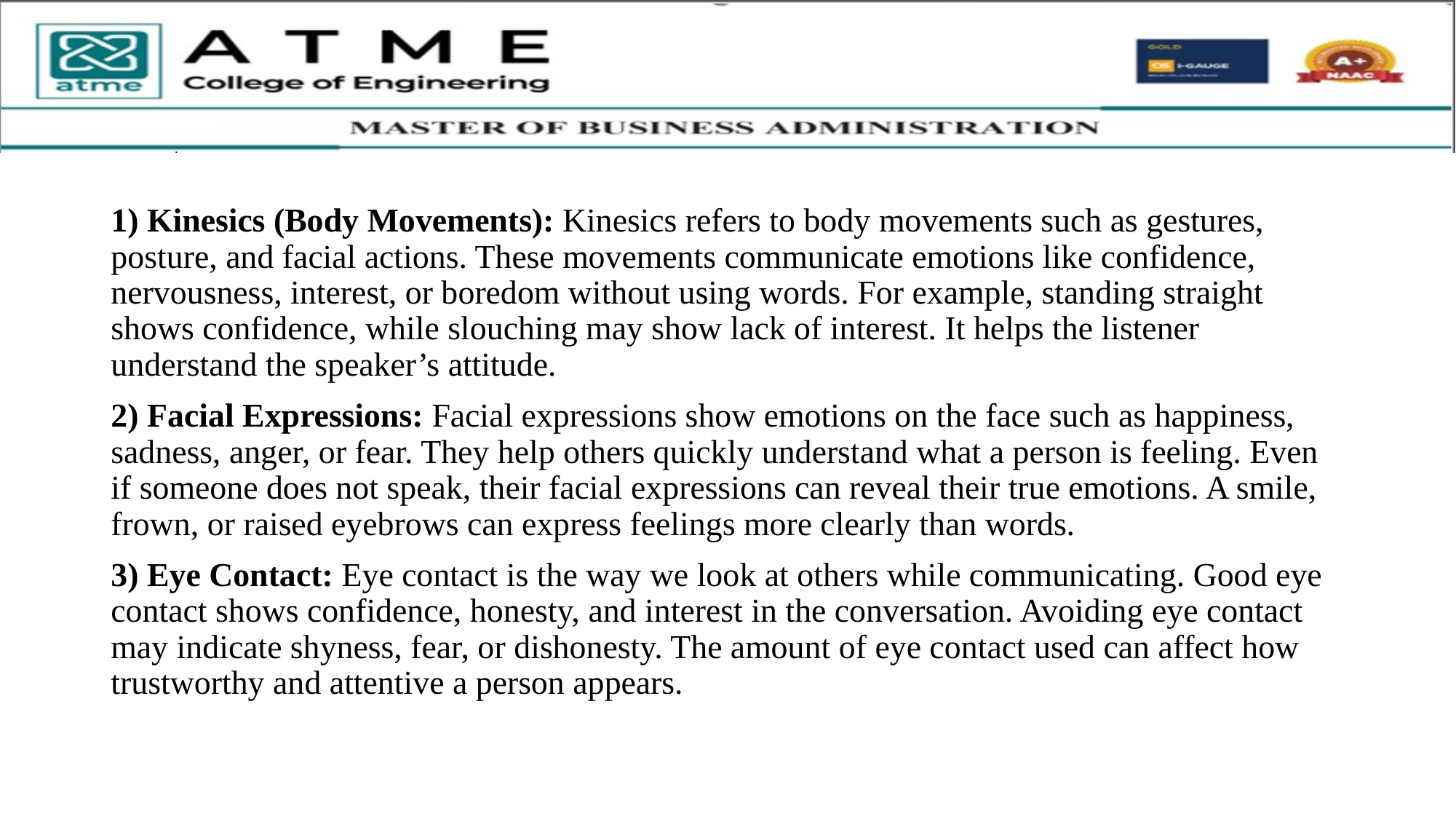

1) Kinesics (Body Movements): Kinesics refers to body movements such as gestures, posture, and facial actions. These movements communicate emotions like confidence, nervousness, interest, or boredom without using words. For example, standing straight shows confidence, while slouching may show lack of interest. It helps the listener understand the speaker’s attitude.
2) Facial Expressions: Facial expressions show emotions on the face such as happiness, sadness, anger, or fear. They help others quickly understand what a person is feeling. Even if someone does not speak, their facial expressions can reveal their true emotions. A smile, frown, or raised eyebrows can express feelings more clearly than words.
3) Eye Contact: Eye contact is the way we look at others while communicating. Good eye contact shows confidence, honesty, and interest in the conversation. Avoiding eye contact may indicate shyness, fear, or dishonesty. The amount of eye contact used can affect how trustworthy and attentive a person appears.